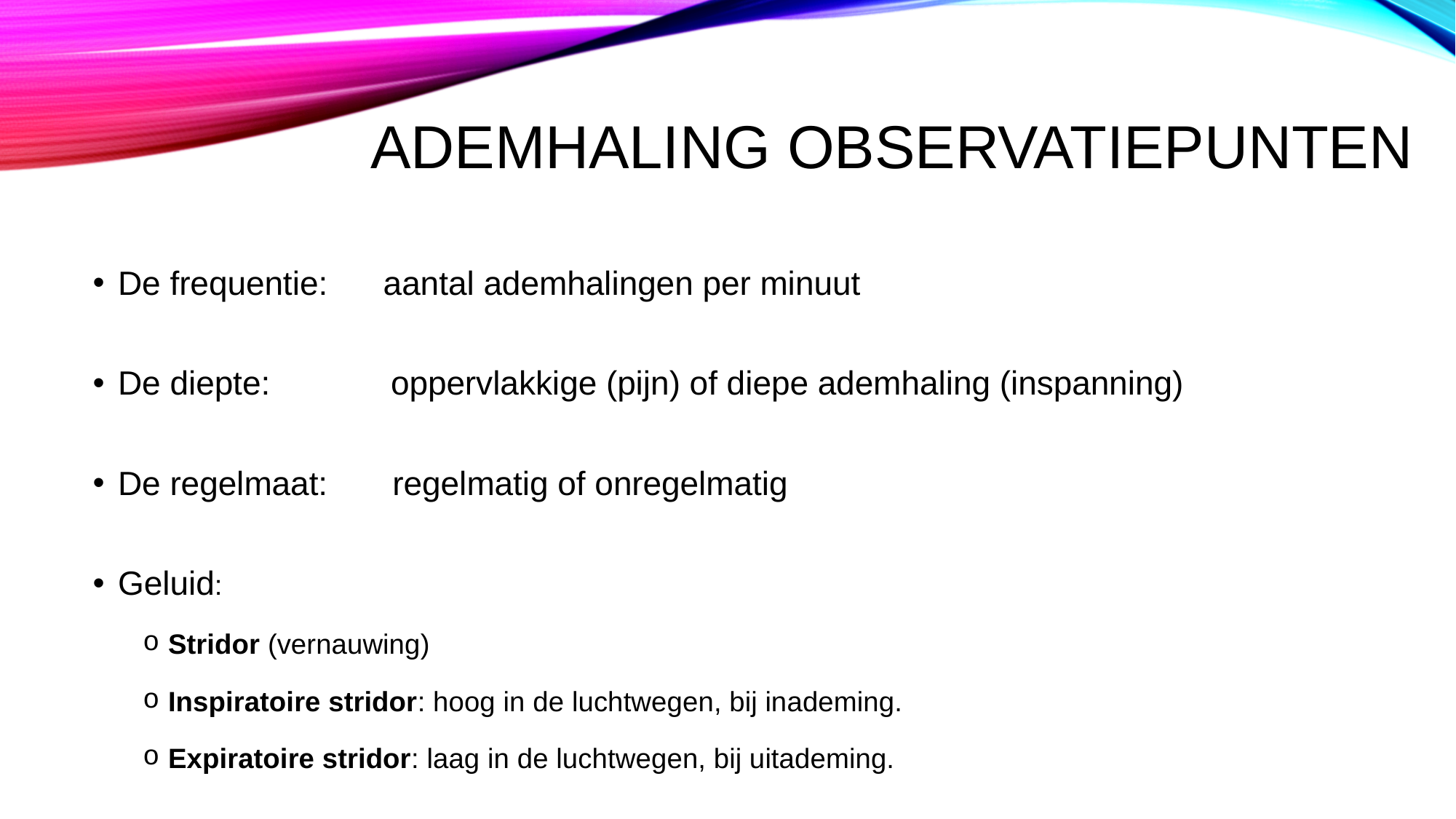

# Ademhaling observatiepunten
De frequentie:      aantal ademhalingen per minuut

De diepte:             oppervlakkige (pijn) of diepe ademhaling (inspanning)

De regelmaat:       regelmatig of onregelmatig

Geluid:
Stridor (vernauwing)
Inspiratoire stridor: hoog in de luchtwegen, bij inademing.
Expiratoire stridor: laag in de luchtwegen, bij uitademing.